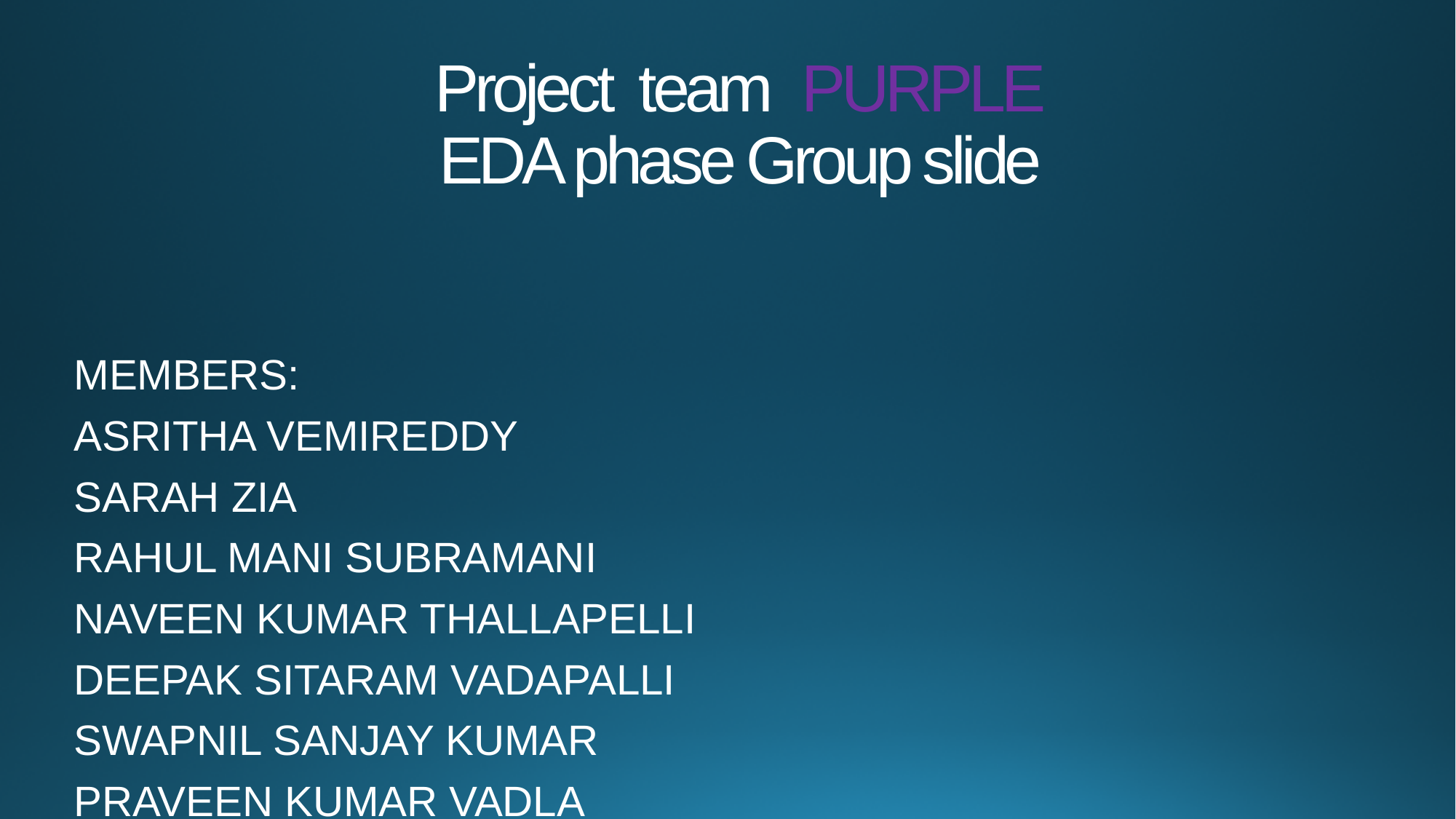

# Project  team  PURPLE EDA phase Group slide
MEMBERS:
ASRITHA VEMIREDDY
SARAH ZIA
RAHUL MANI SUBRAMANI
NAVEEN KUMAR THALLAPELLI
DEEPAK SITARAM VADAPALLI
SWAPNIL SANJAY KUMAR
PRAVEEN KUMAR VADLA